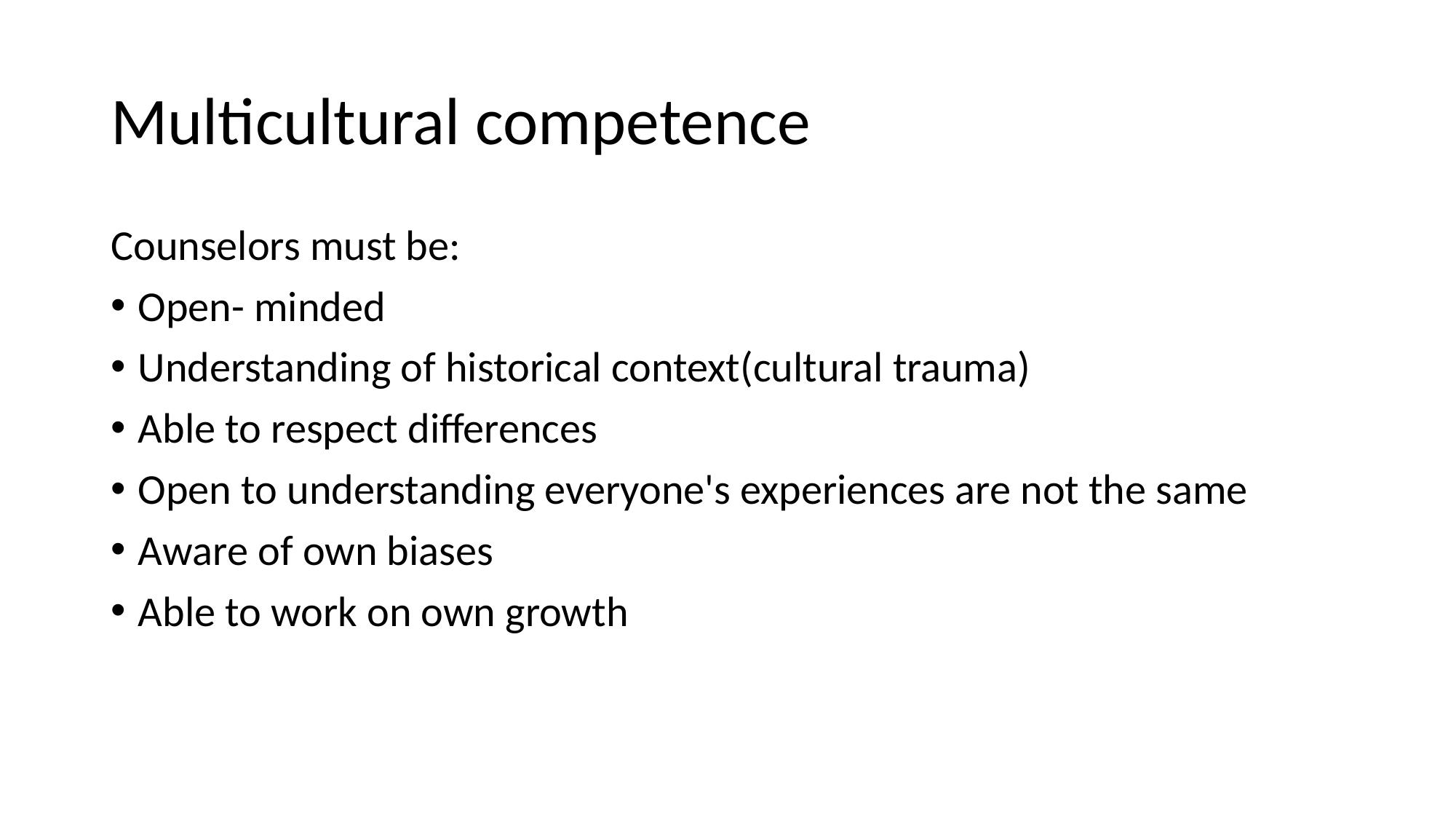

# Multicultural competence
Counselors must be:
Open- minded
Understanding of historical context(cultural trauma)
Able to respect differences
Open to understanding everyone's experiences are not the same
Aware of own biases
Able to work on own growth